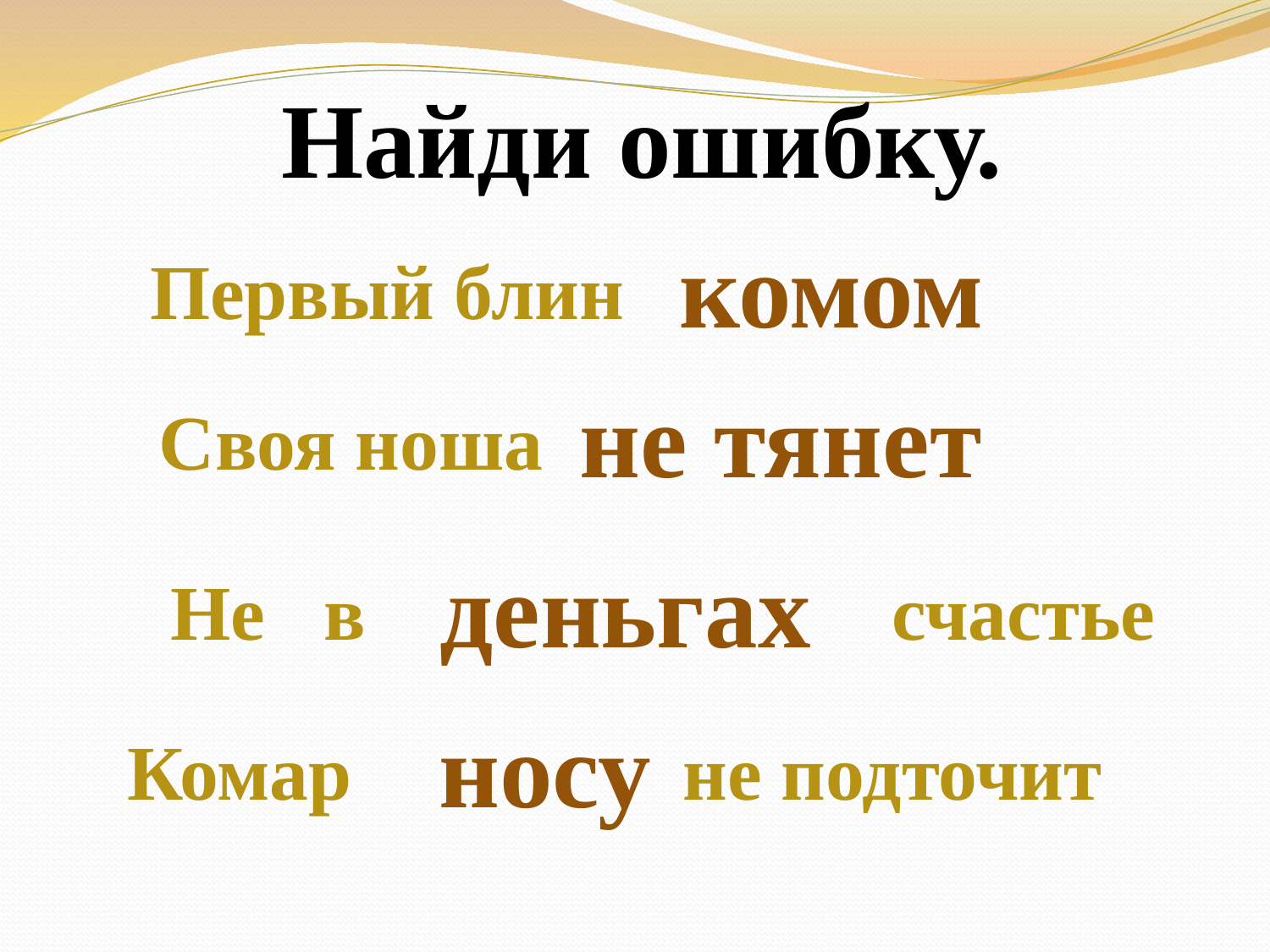

Найди ошибку.
комом
Первый блин
не тянет
Своя ноша
деньгах
Не   в                           счастье
носу
Комар                 не подточит